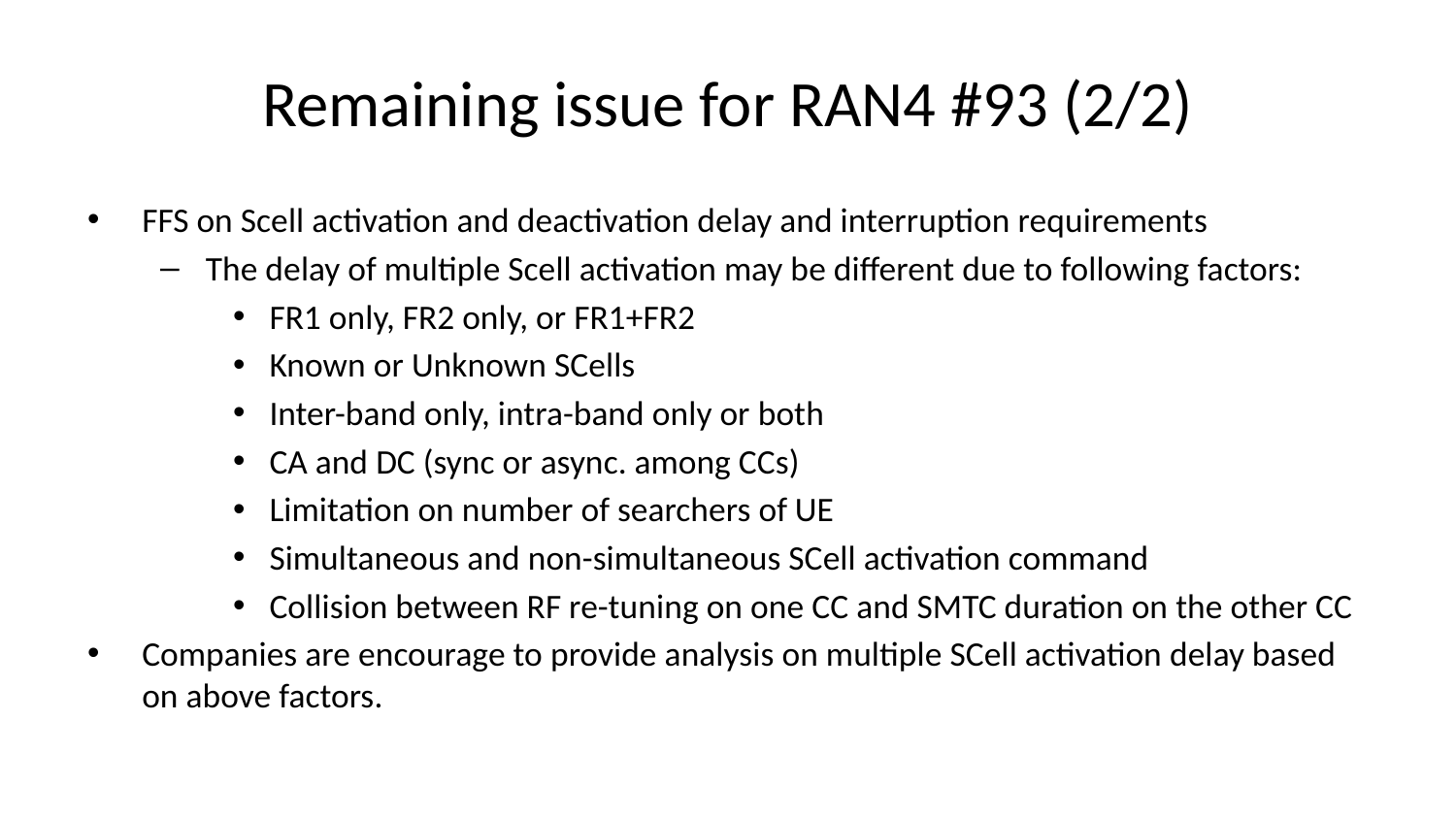

# Remaining issue for RAN4 #93 (2/2)
FFS on Scell activation and deactivation delay and interruption requirements
The delay of multiple Scell activation may be different due to following factors:
FR1 only, FR2 only, or FR1+FR2
Known or Unknown SCells
Inter-band only, intra-band only or both
CA and DC (sync or async. among CCs)
Limitation on number of searchers of UE
Simultaneous and non-simultaneous SCell activation command
Collision between RF re-tuning on one CC and SMTC duration on the other CC
Companies are encourage to provide analysis on multiple SCell activation delay based on above factors.